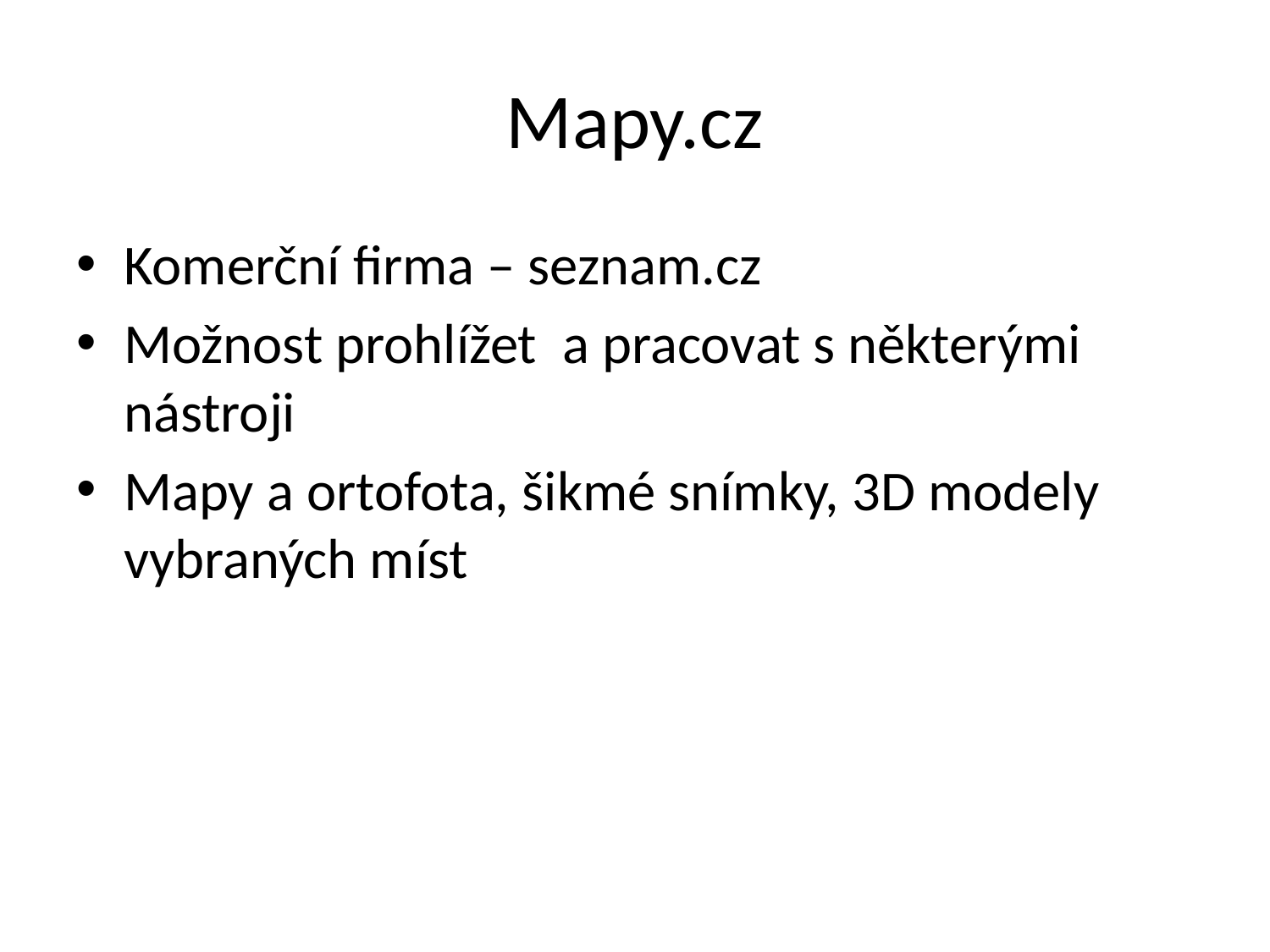

# Mapy.cz
Komerční firma – seznam.cz
Možnost prohlížet  a pracovat s některými nástroji
Mapy a ortofota, šikmé snímky, 3D modely vybraných míst